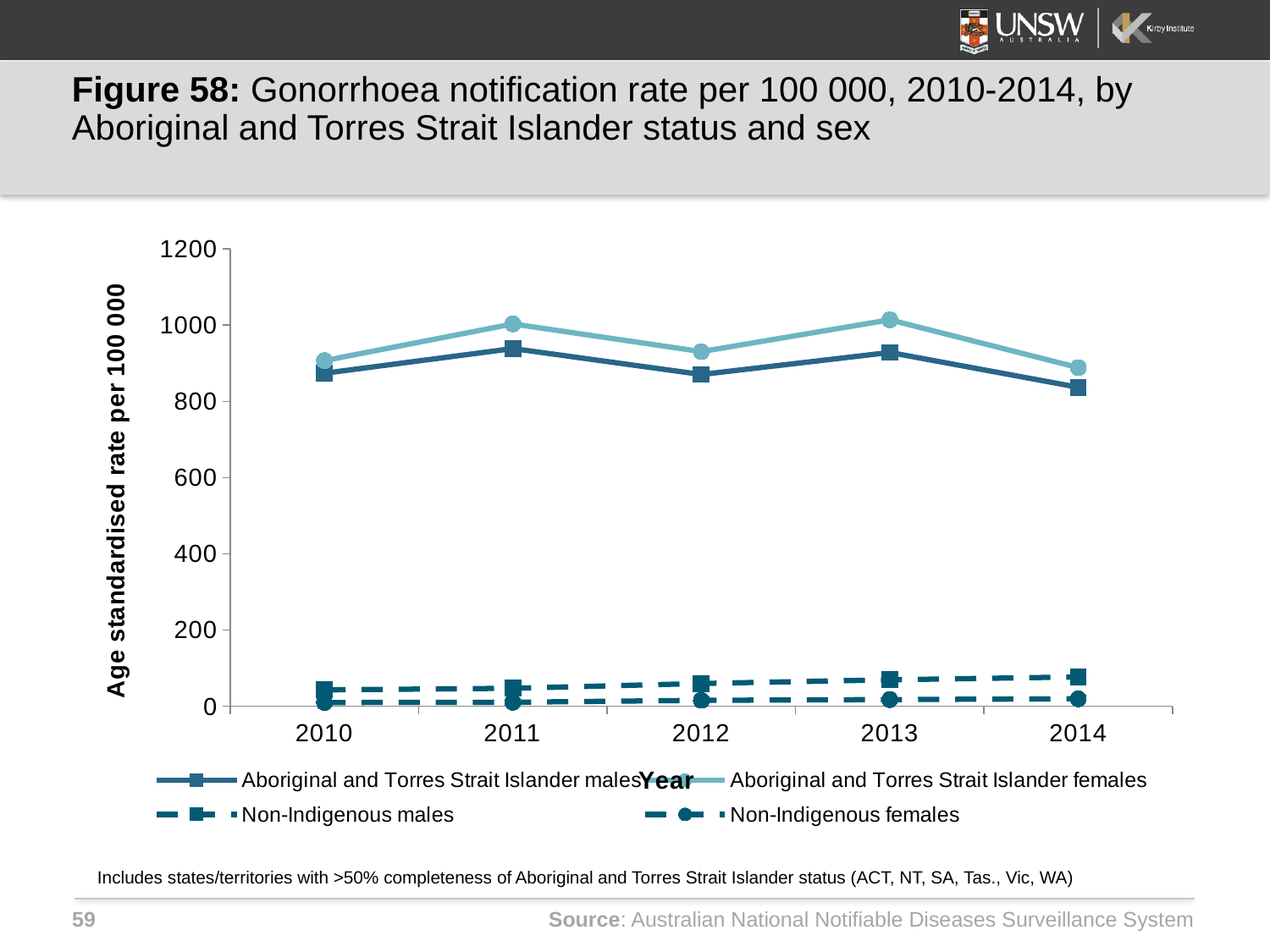

# Figure 58: Gonorrhoea notification rate per 100 000, 2010-2014, by Aboriginal and Torres Strait Islander status and sex

### Chart

| Category | Aboriginal and Torres Strait Islander males | Aboriginal and Torres Strait Islander females | Non-Indigenous males | Non-Indigenous females |
|---|---|---|---|---|
| 2010 | 873.7 | 906.8 | 43.1 | 9.9 |
| 2011 | 938.5 | 1003.1 | 47.2 | 10.7 |
| 2012 | 870.4 | 930.4 | 59.8 | 15.7 |
| 2013 | 928.2 | 1013.9 | 69.6 | 17.6 |
| 2014 | 836.8 | 888.5 | 77.0 | 19.7 |
Includes states/territories with >50% completeness of Aboriginal and Torres Strait Islander status (ACT, NT, SA, Tas., Vic, WA)
Source: Australian National Notifiable Diseases Surveillance System
59